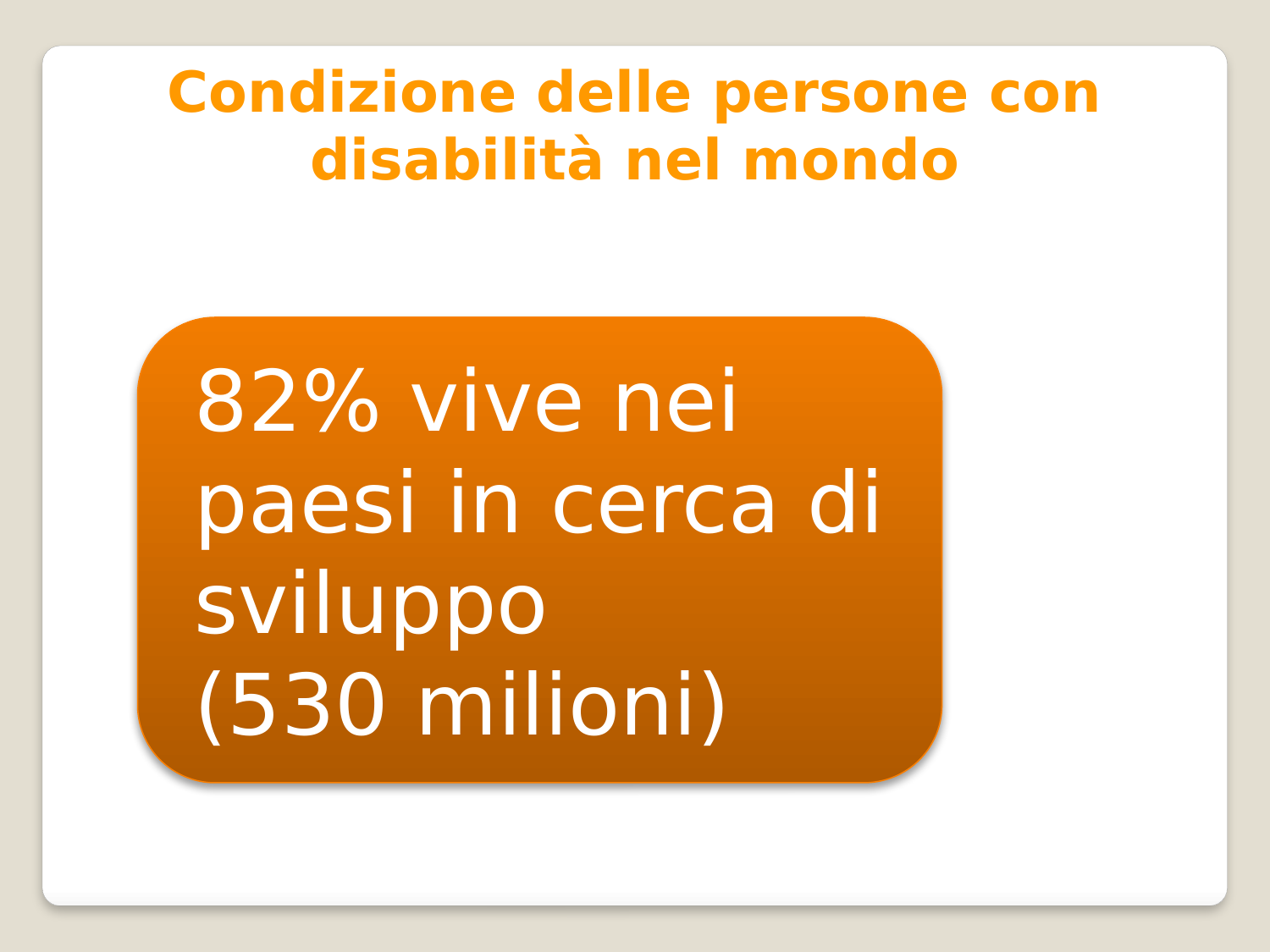

Condizione delle persone con disabilità nel mondo
82% vive nei paesi in cerca di sviluppo
(530 milioni)